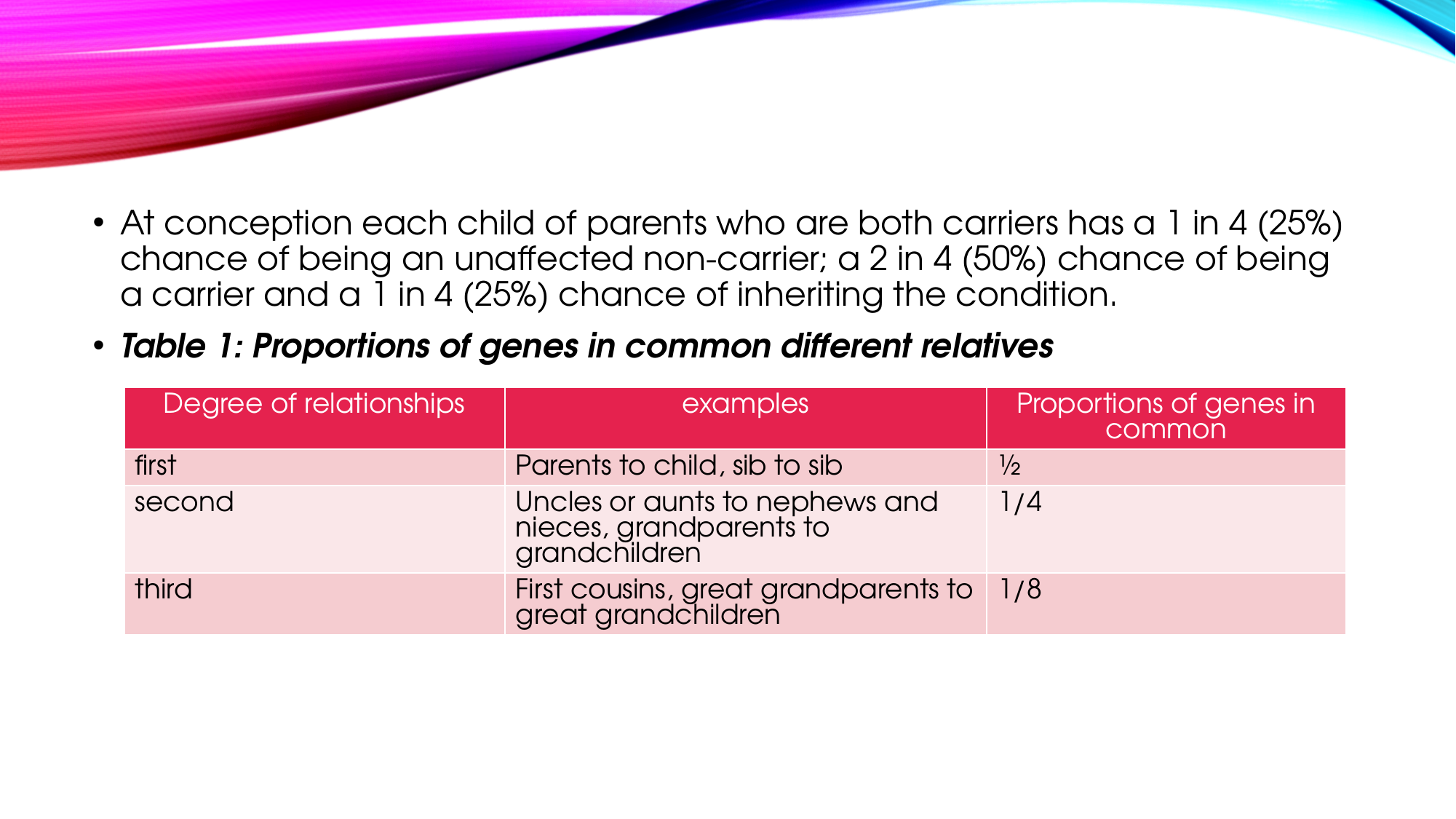

#
At conception each child of parents who are both carriers has a 1 in 4 (25%) chance of being an unaffected non-carrier; a 2 in 4 (50%) chance of being a carrier and a 1 in 4 (25%) chance of inheriting the condition.
Table 1: Proportions of genes in common different relatives
| Degree of relationships | examples | Proportions of genes in common |
| --- | --- | --- |
| first | Parents to child, sib to sib | ½ |
| second | Uncles or aunts to nephews and nieces, grandparents to grandchildren | 1/4 |
| third | First cousins, great grandparents to great grandchildren | 1/8 |